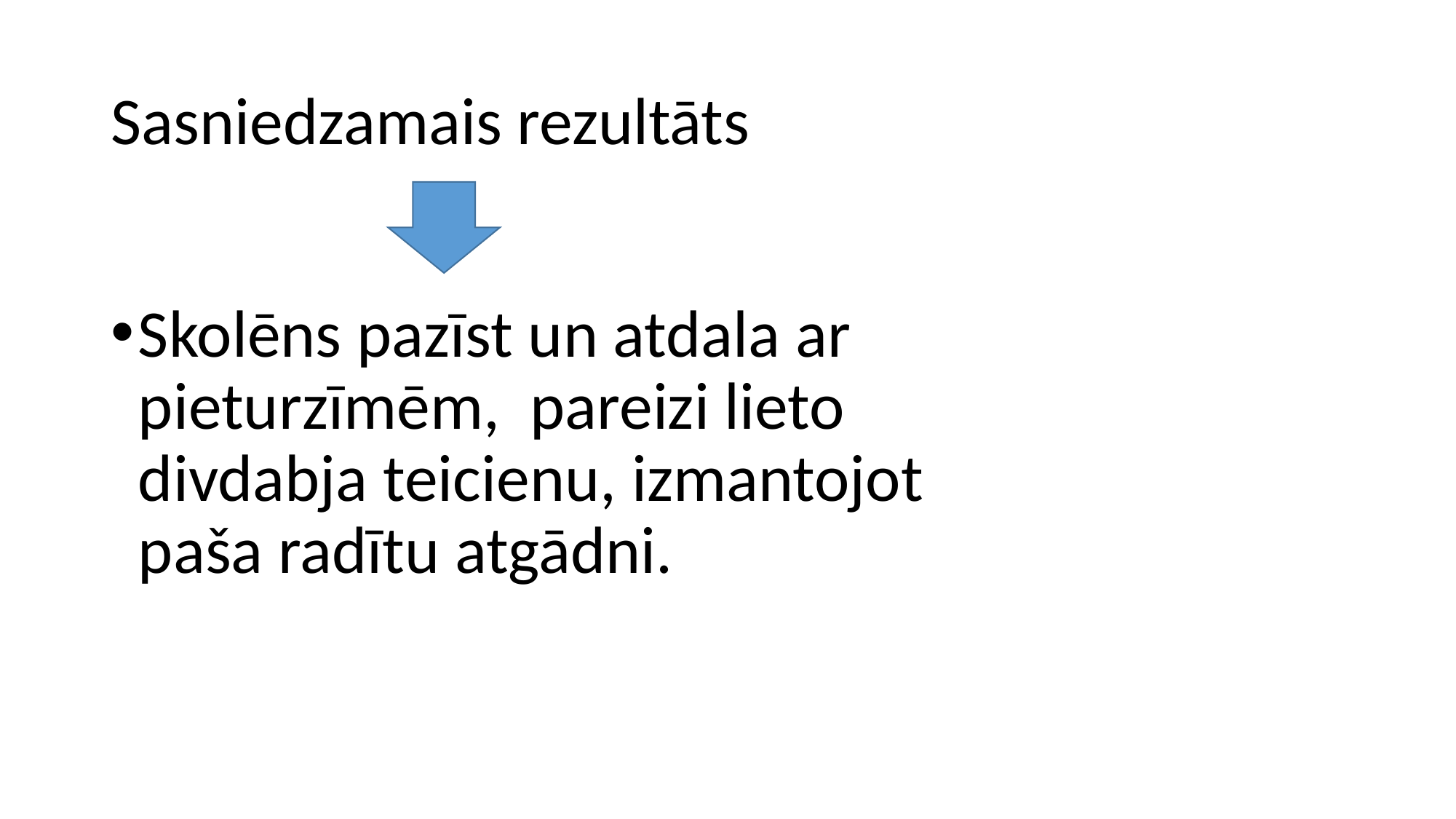

# Sasniedzamais rezultāts

Skolēns pazīst un atdala ar pieturzīmēm,  pareizi lieto divdabja teicienu, izmantojot paša radītu atgādni.